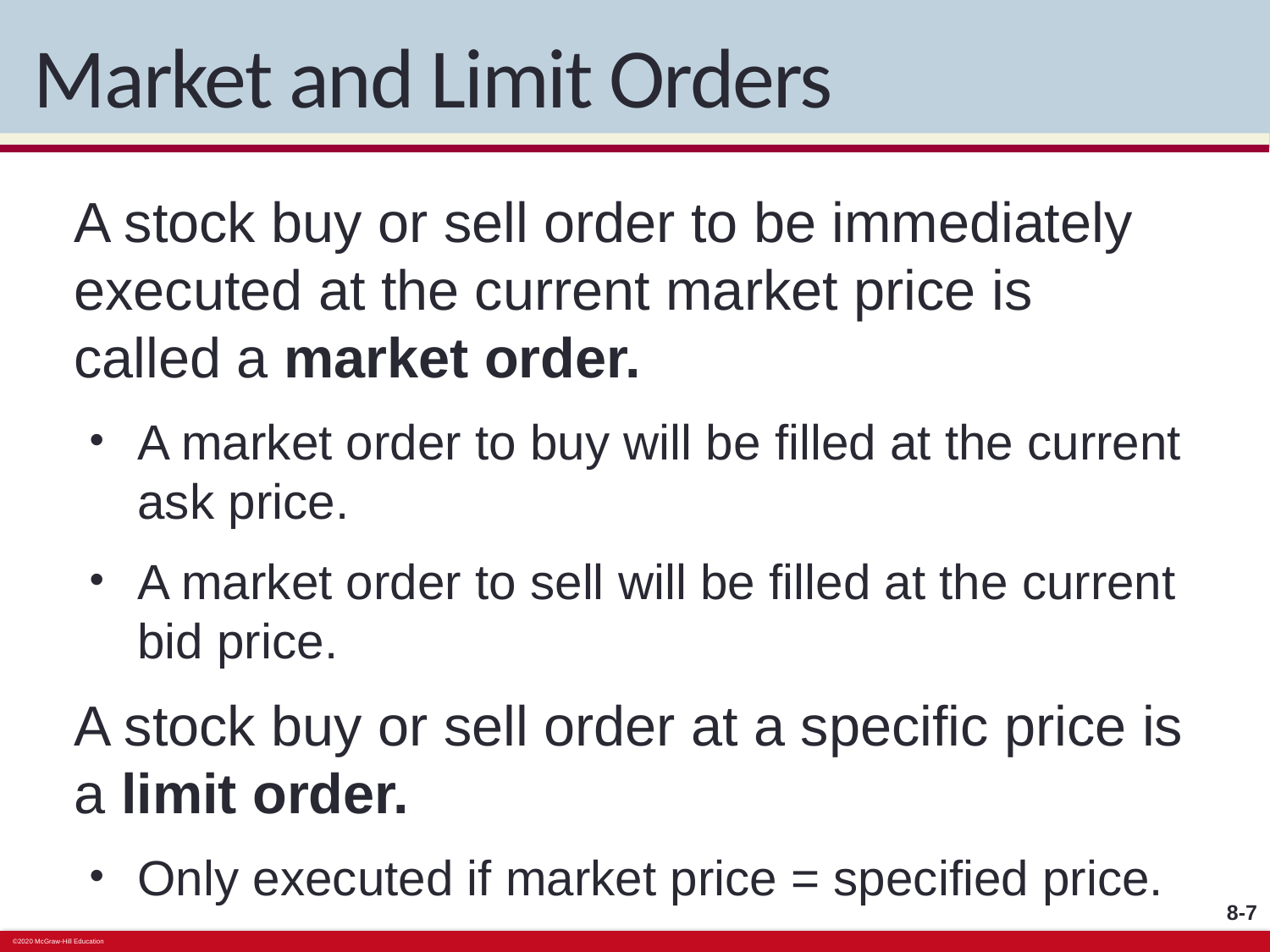

# Market and Limit Orders
A stock buy or sell order to be immediately executed at the current market price is called a market order.
A market order to buy will be filled at the current ask price.
A market order to sell will be filled at the current bid price.
A stock buy or sell order at a specific price is a limit order.
Only executed if market price = specified price.